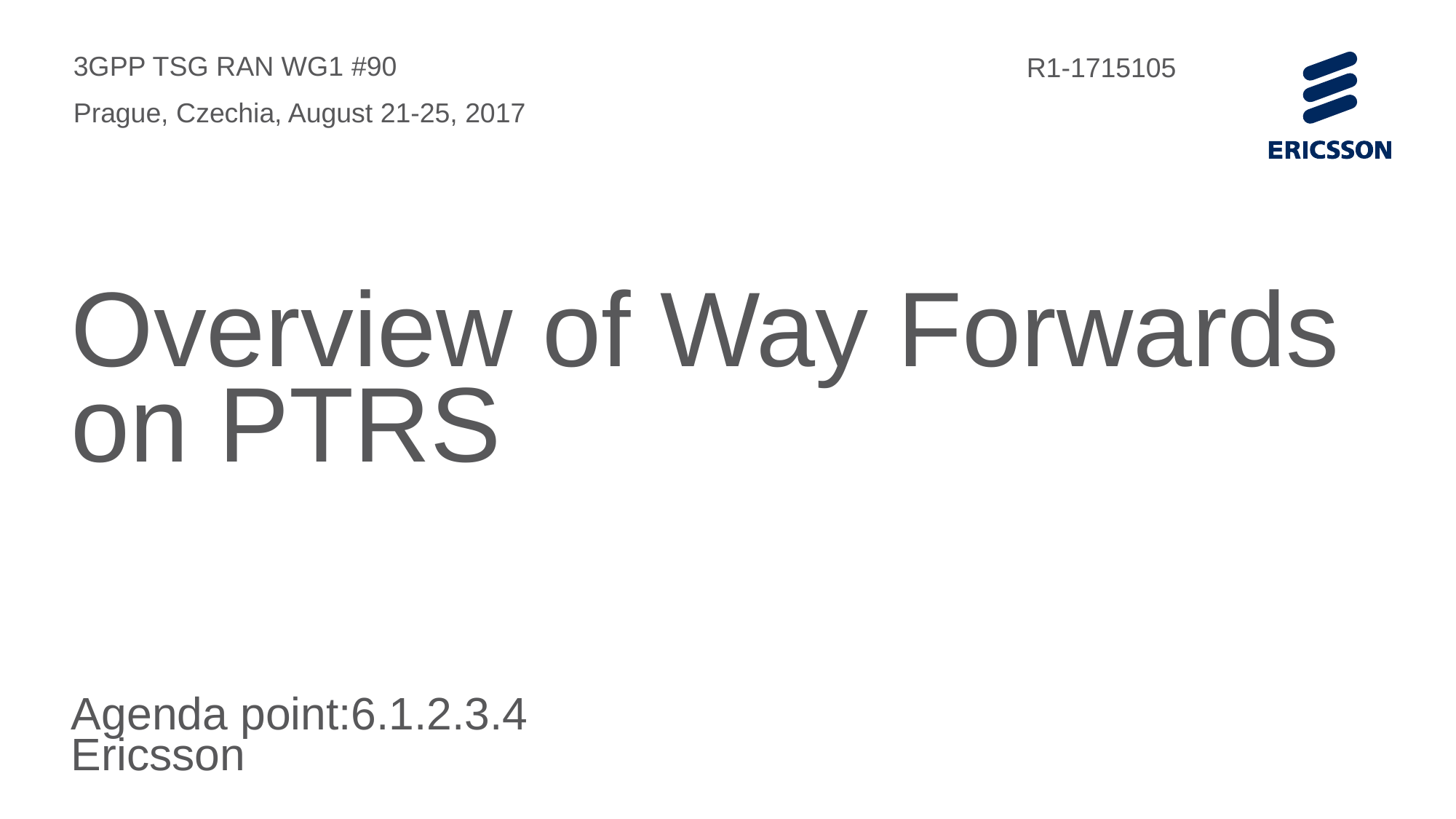

3GPP TSG RAN WG1 #90
Prague, Czechia, August 21-25, 2017
R1-1715105
# Overview of Way Forwards on PTRS
Agenda point:6.1.2.3.4
Ericsson